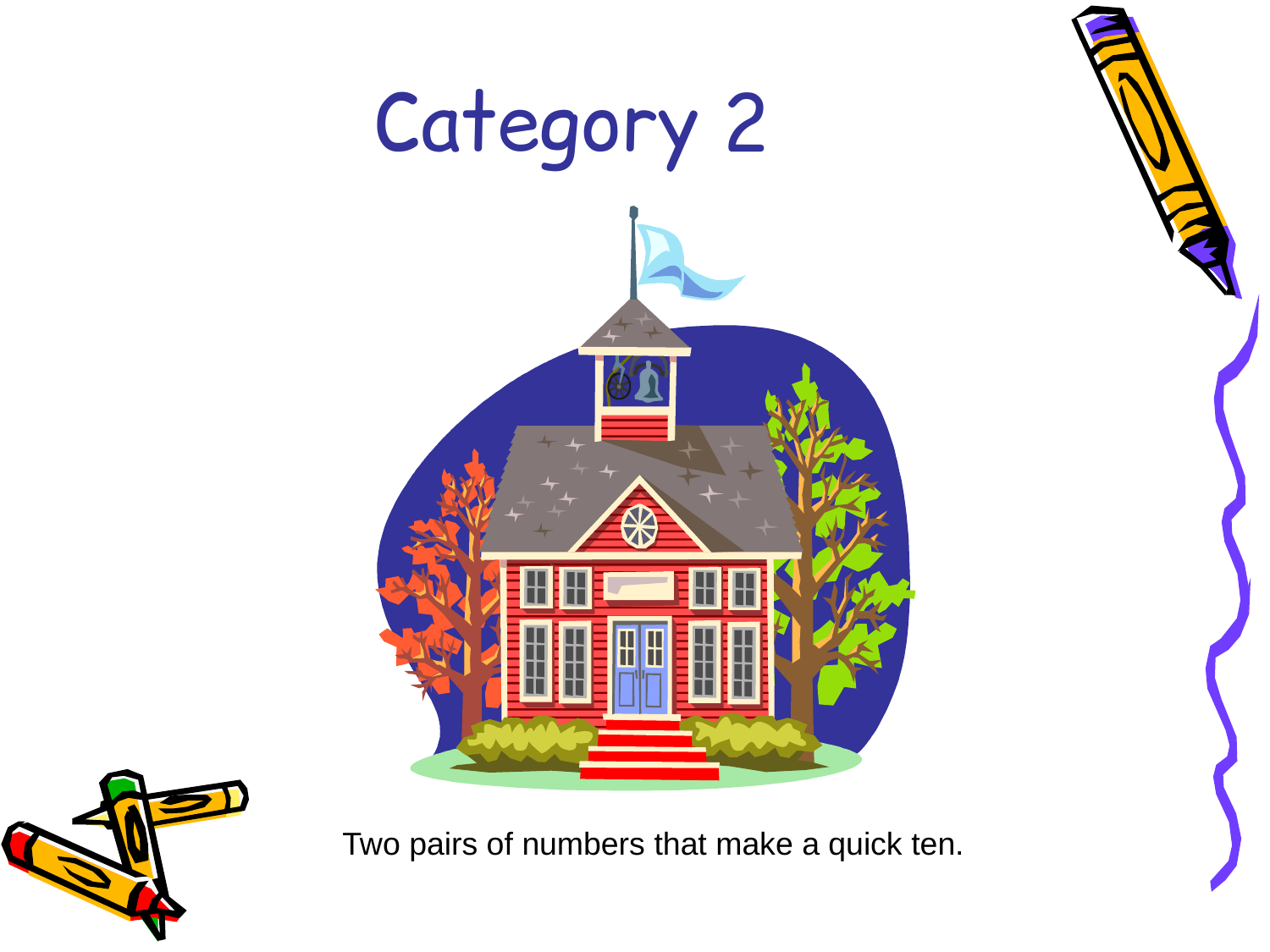

# Category 2

Two pairs of numbers that make a quick ten.